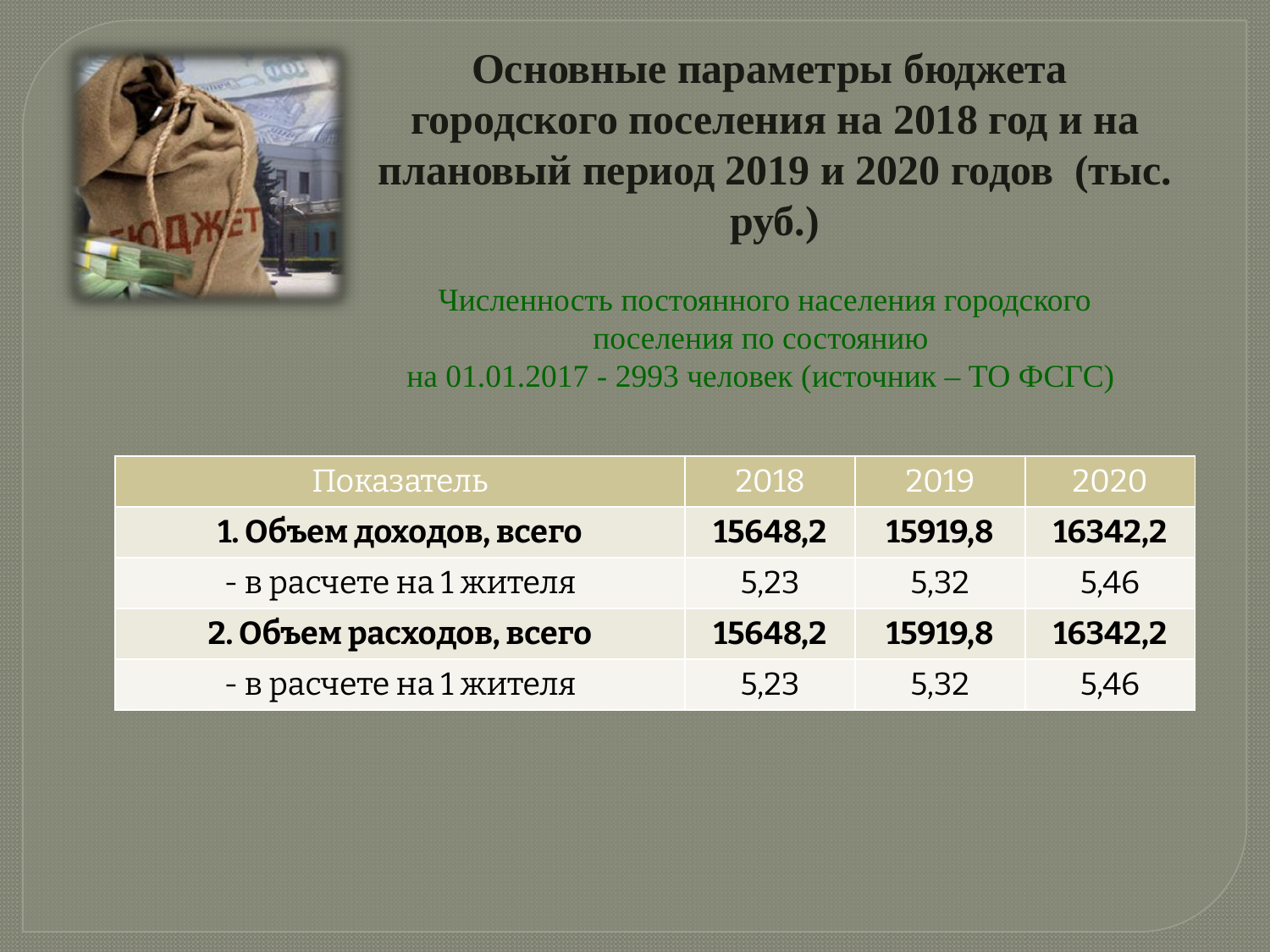

Основные параметры бюджета
городского поселения на 2018 год и на плановый период 2019 и 2020 годов  (тыс. руб.)
Численность постоянного населения городского поселения по состоянию
на 01.01.2017 - 2993 человек (источник – ТО ФСГС)
| Показатель | 2018 | 2019 | 2020 |
| --- | --- | --- | --- |
| 1. Объем доходов, всего | 15648,2 | 15919,8 | 16342,2 |
| - в расчете на 1 жителя | 5,23 | 5,32 | 5,46 |
| 2. Объем расходов, всего | 15648,2 | 15919,8 | 16342,2 |
| - в расчете на 1 жителя | 5,23 | 5,32 | 5,46 |